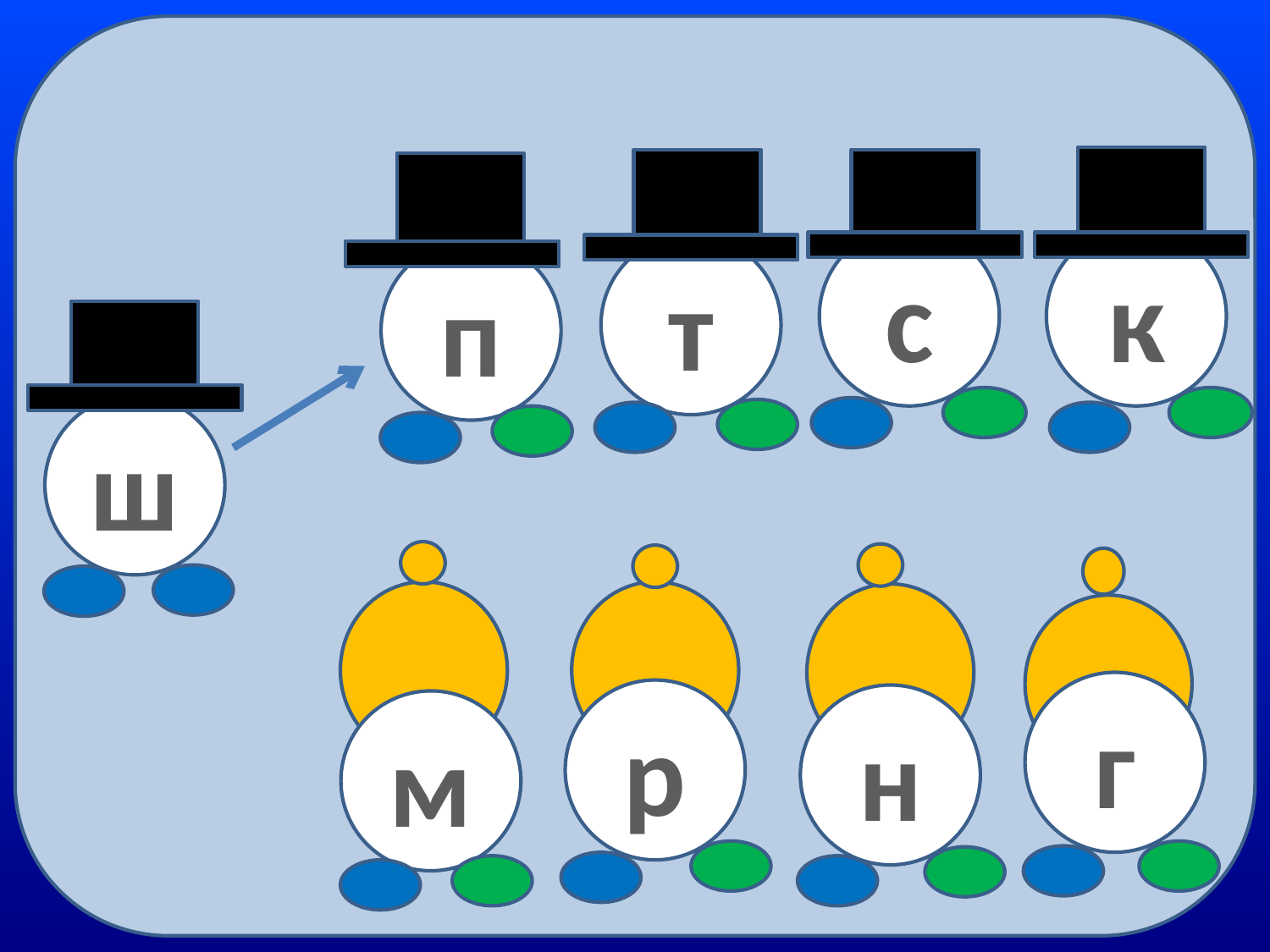

с
к
т
п

ш

г
р
н
м